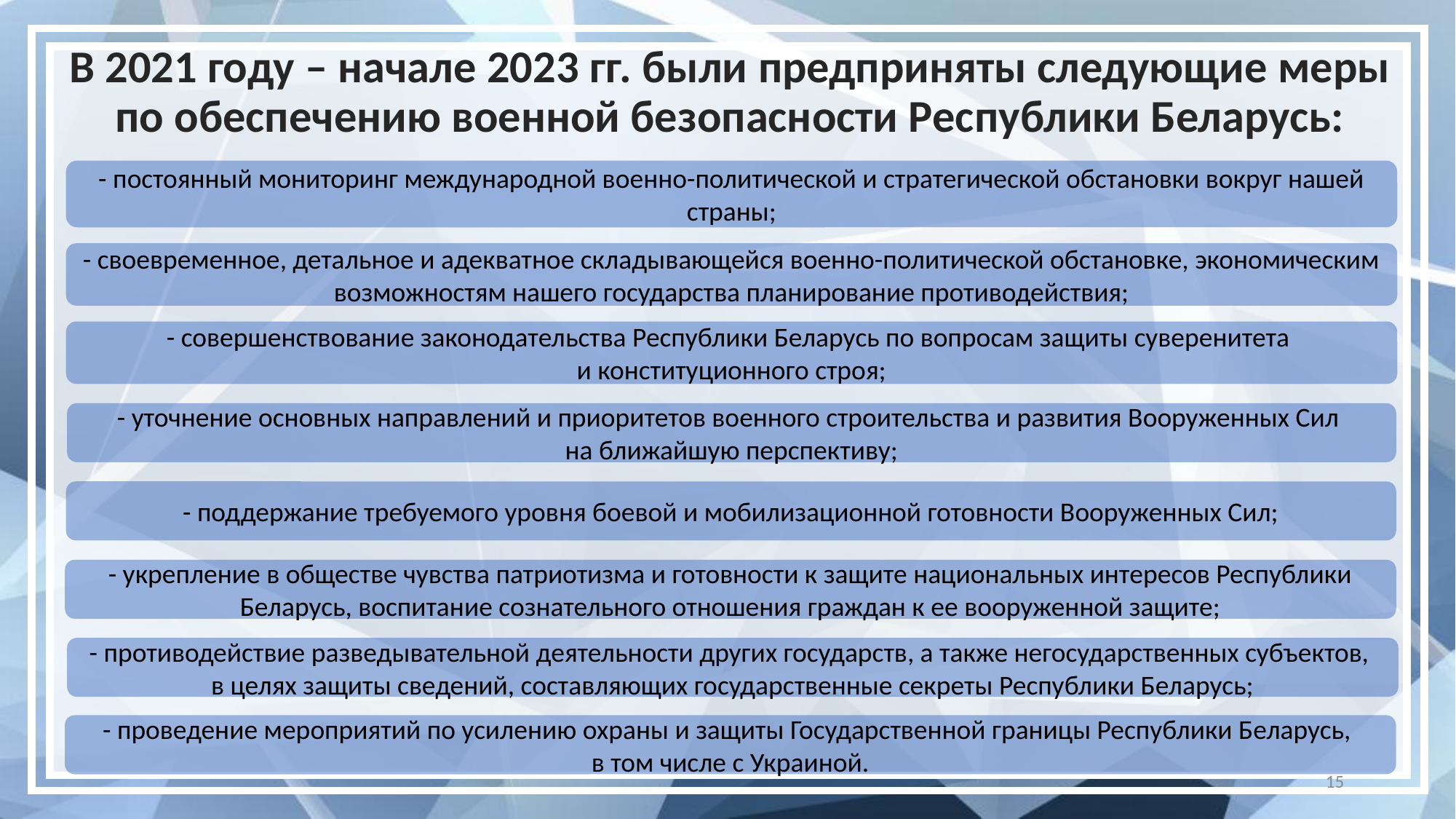

# В 2021 году – начале 2023 гг. были предприняты следующие меры по обеспечению военной безопасности Республики Беларусь:
- постоянный мониторинг международной военно-политической и стратегической обстановки вокруг нашей страны;
- своевременное, детальное и адекватное складывающейся военно-политической обстановке, экономическим возможностям нашего государства планирование противодействия;
- совершенствование законодательства Республики Беларусь по вопросам защиты суверенитета
и конституционного строя;
- уточнение основных направлений и приоритетов военного строительства и развития Вооруженных Сил
на ближайшую перспективу;
- поддержание требуемого уровня боевой и мобилизационной готовности Вооруженных Сил;
- укрепление в обществе чувства патриотизма и готовности к защите национальных интересов Республики Беларусь, воспитание сознательного отношения граждан к ее вооруженной защите;
- противодействие разведывательной деятельности других государств, а также негосударственных субъектов,
в целях защиты сведений, составляющих государственные секреты Республики Беларусь;
- проведение мероприятий по усилению охраны и защиты Государственной границы Республики Беларусь,
в том числе с Украиной.
15